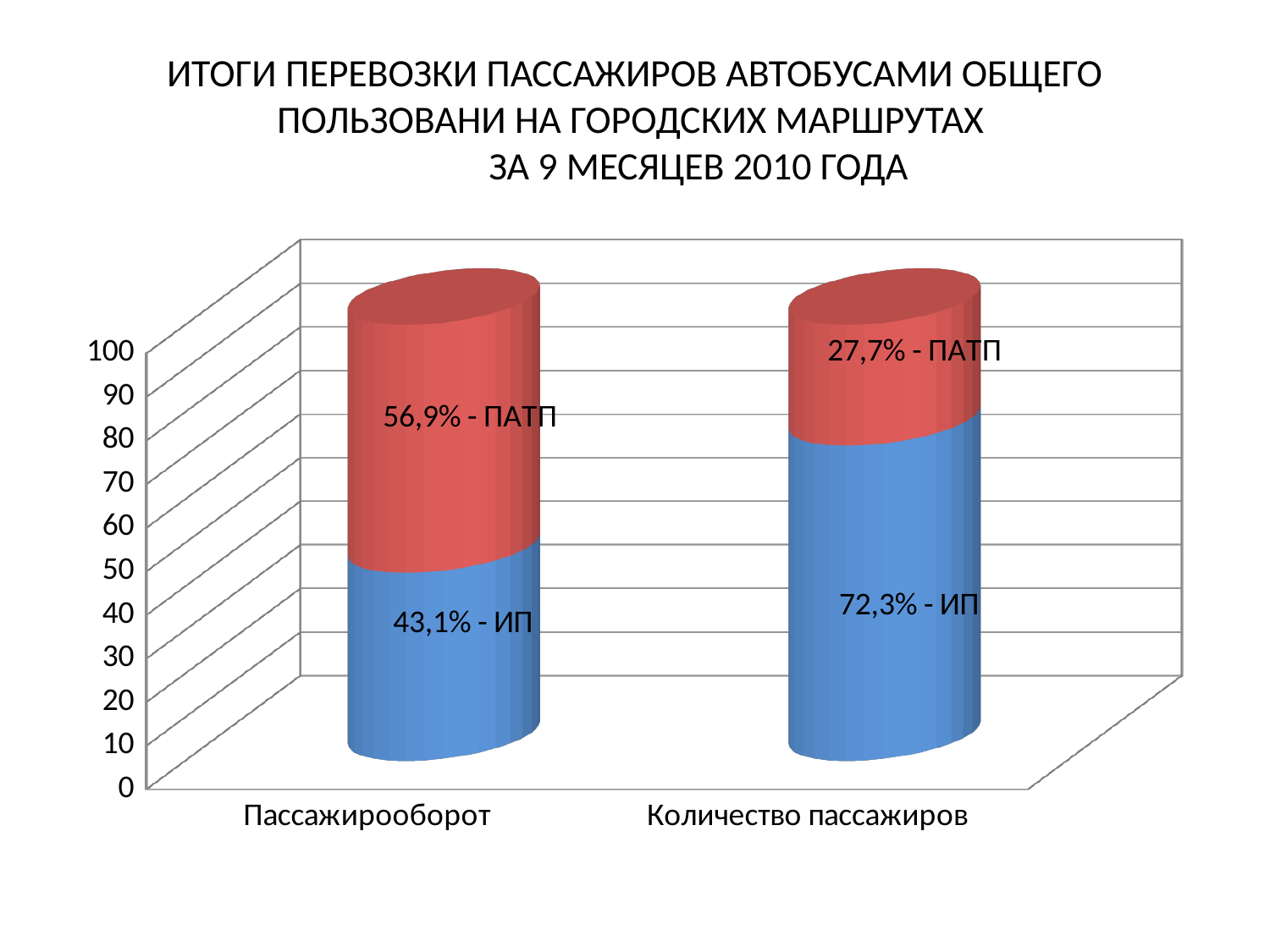

# ИТОГИ ПЕРЕВОЗКИ ПАССАЖИРОВ АВТОБУСАМИ ОБЩЕГО ПОЛЬЗОВАНИ НА ГОРОДСКИХ МАРШРУТАХ ЗА 9 МЕСЯЦЕВ 2010 ГОДА

[unsupported chart]